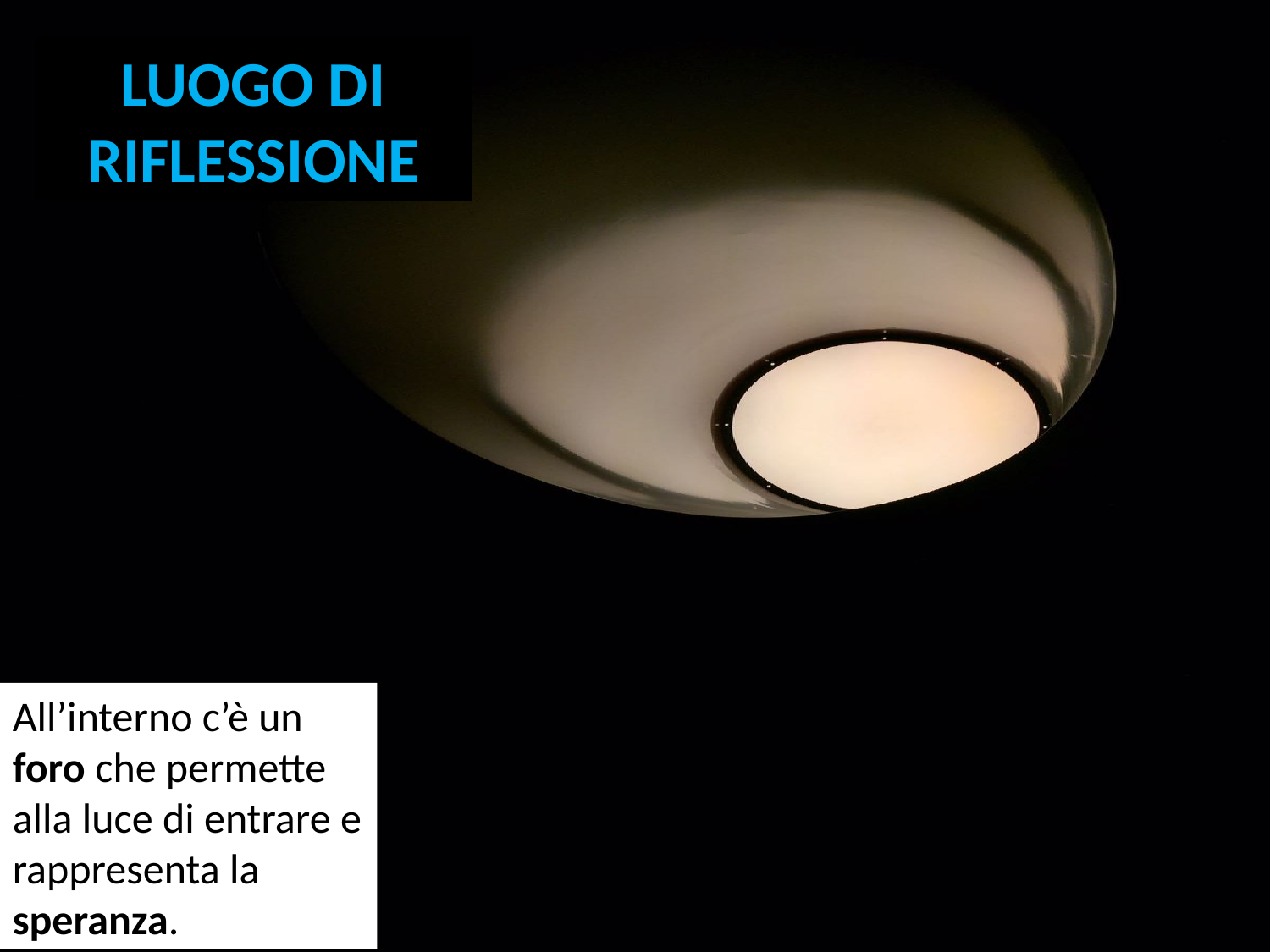

LUOGO DI RIFLESSIONE
All’interno c’è un foro che permette alla luce di entrare e rappresenta la speranza.